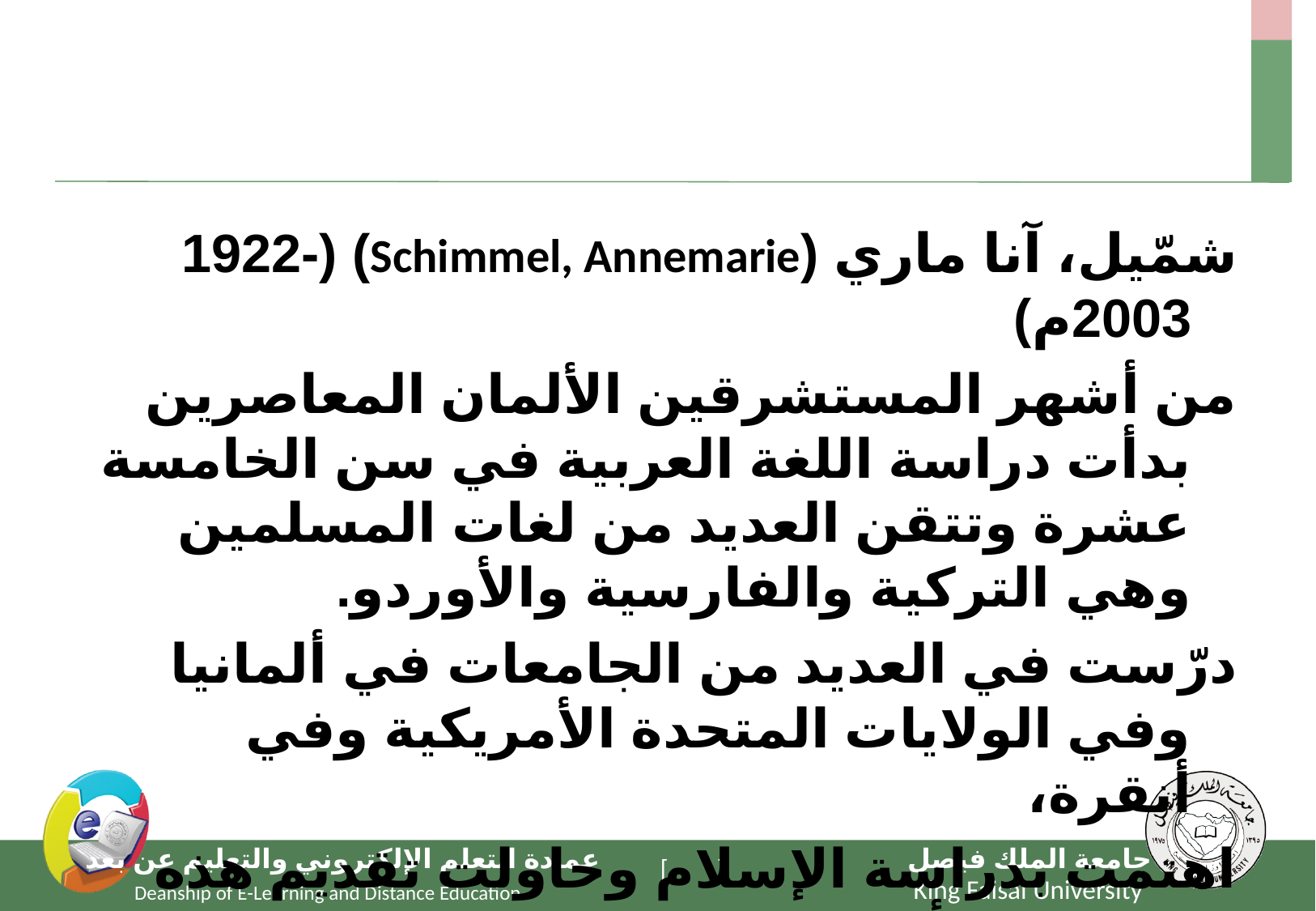

#
شمّيل، آنا ماري (Schimmel, Annemarie) (1922- 2003م)
من أشهر المستشرقين الألمان المعاصرين بدأت دراسة اللغة العربية في سن الخامسة عشرة وتتقن العديد من لغات المسلمين وهي التركية والفارسية والأوردو.
درّست في العديد من الجامعات في ألمانيا وفي الولايات المتحدة الأمريكية وفي أنقرة،
اهتمت بدراسة الإسلام وحاولت تقديم هذه المعرفة بأسلوب علمي موضوعي فنالت أسمى جائزة ينالها كاتب في ألمانيا تسمى جائزة السلام.